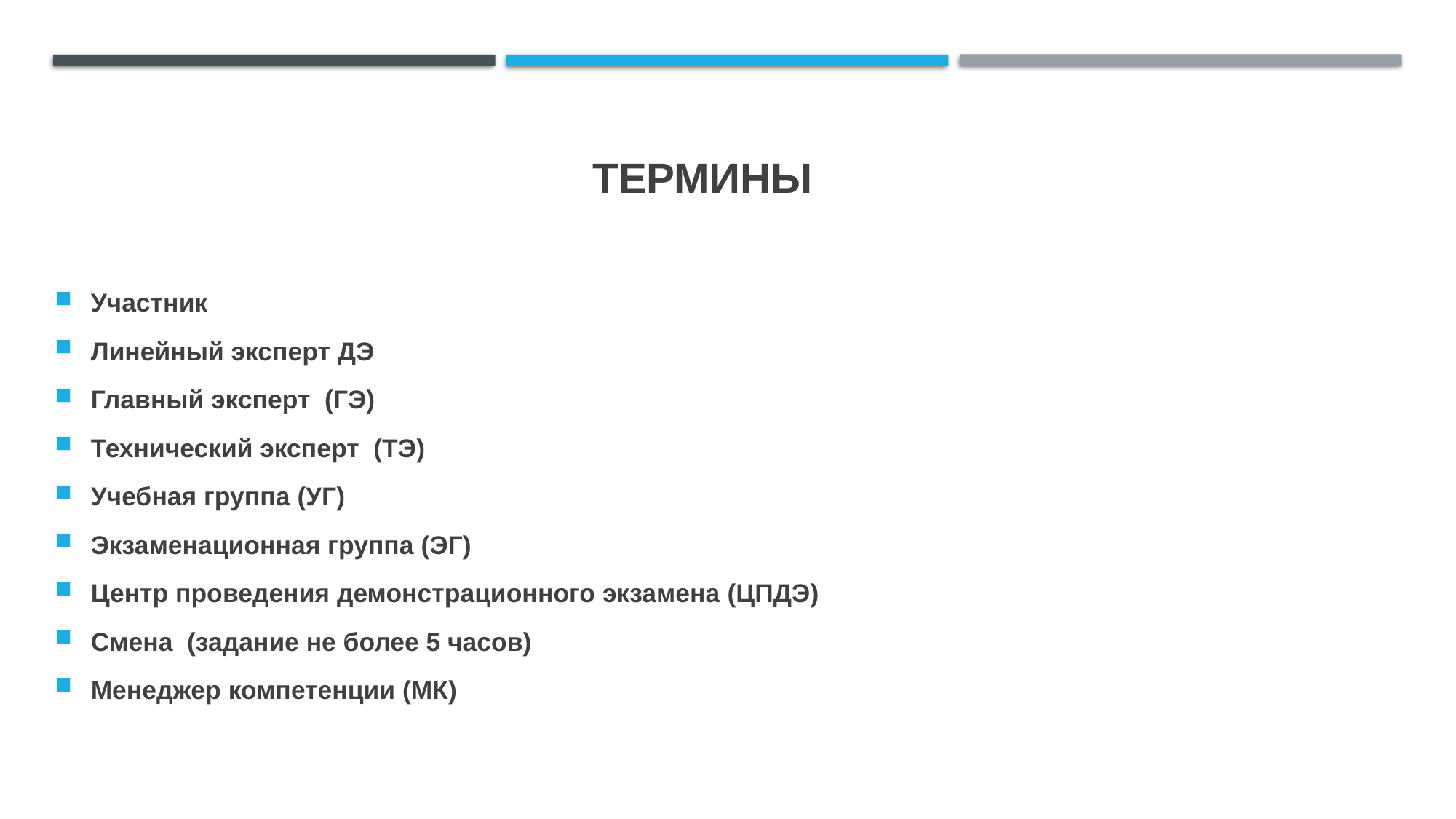

# термины
Участник
Линейный эксперт ДЭ
Главный эксперт  (ГЭ)
Технический эксперт  (ТЭ)
Учебная группа (УГ)
Экзаменационная группа (ЭГ)
Центр проведения демонстрационного экзамена (ЦПДЭ)
Смена  (задание не более 5 часов)
Менеджер компетенции (МК)